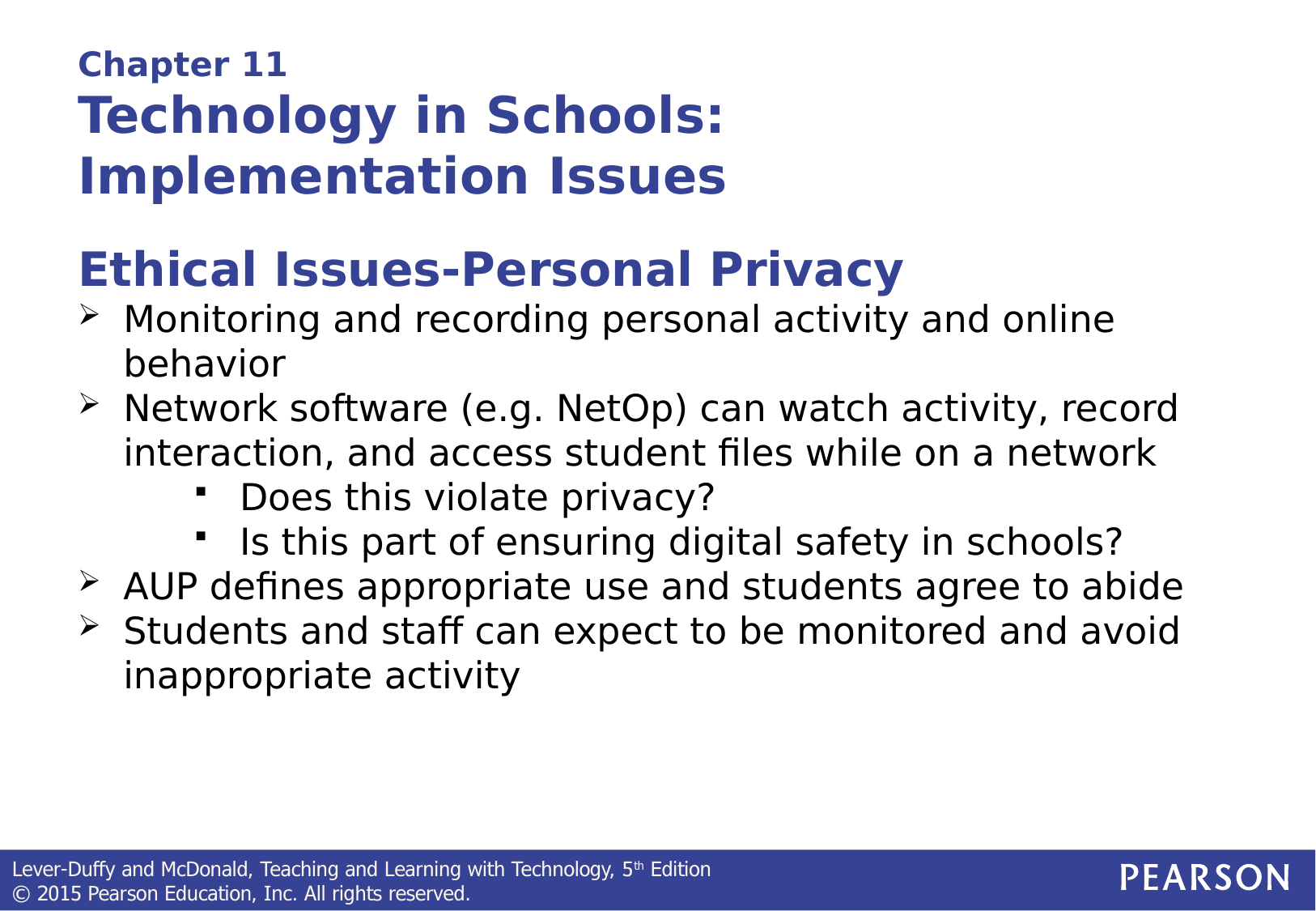

# Chapter 11 Technology in Schools: Implementation Issues
Ethical Issues-Personal Privacy
Monitoring and recording personal activity and online behavior
Network software (e.g. NetOp) can watch activity, record interaction, and access student files while on a network
Does this violate privacy?
Is this part of ensuring digital safety in schools?
AUP defines appropriate use and students agree to abide
Students and staff can expect to be monitored and avoid inappropriate activity